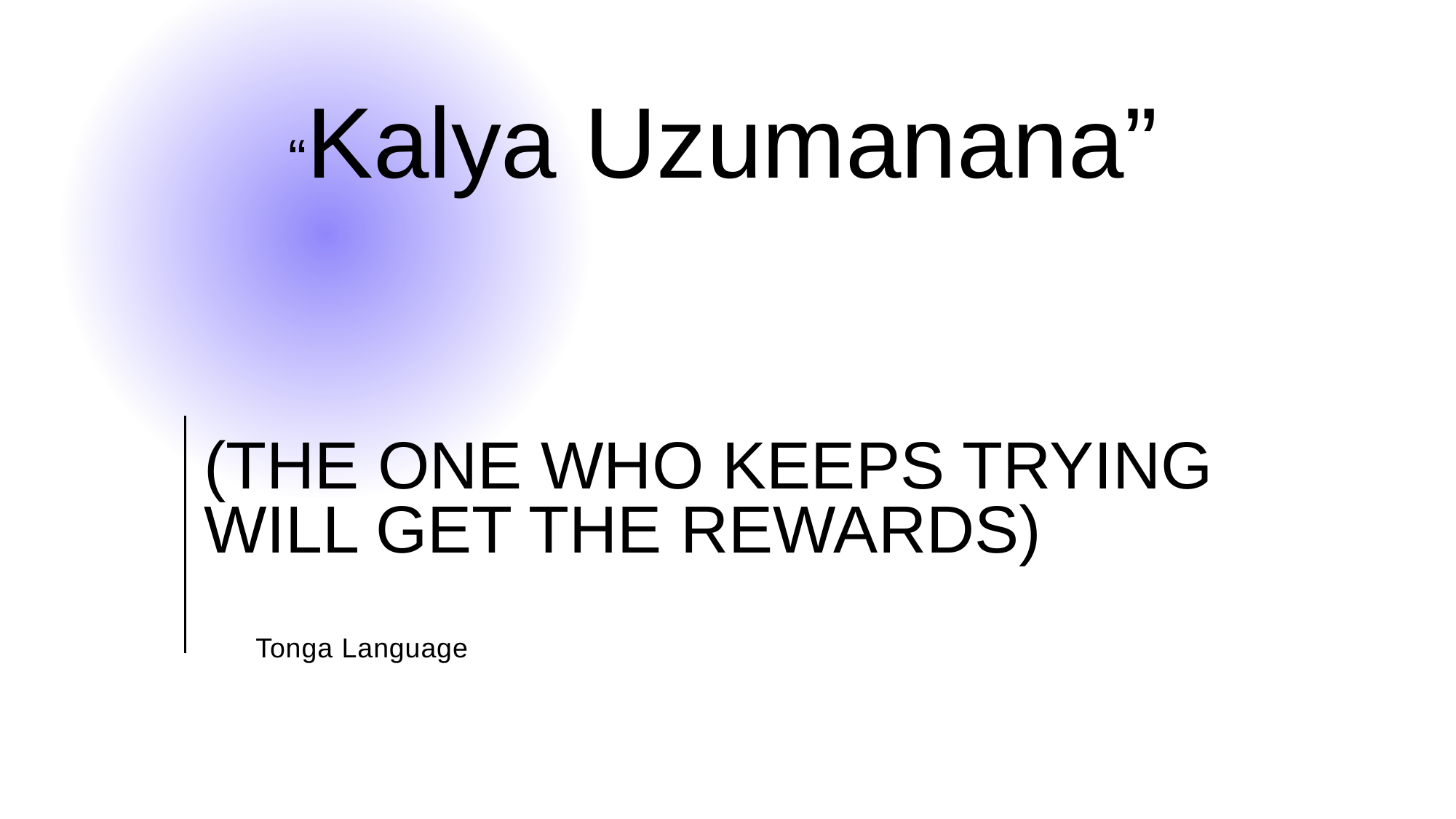

“Kalya Uzumanana”
(The one who keeps trying will get the rewards)
# Tonga Language